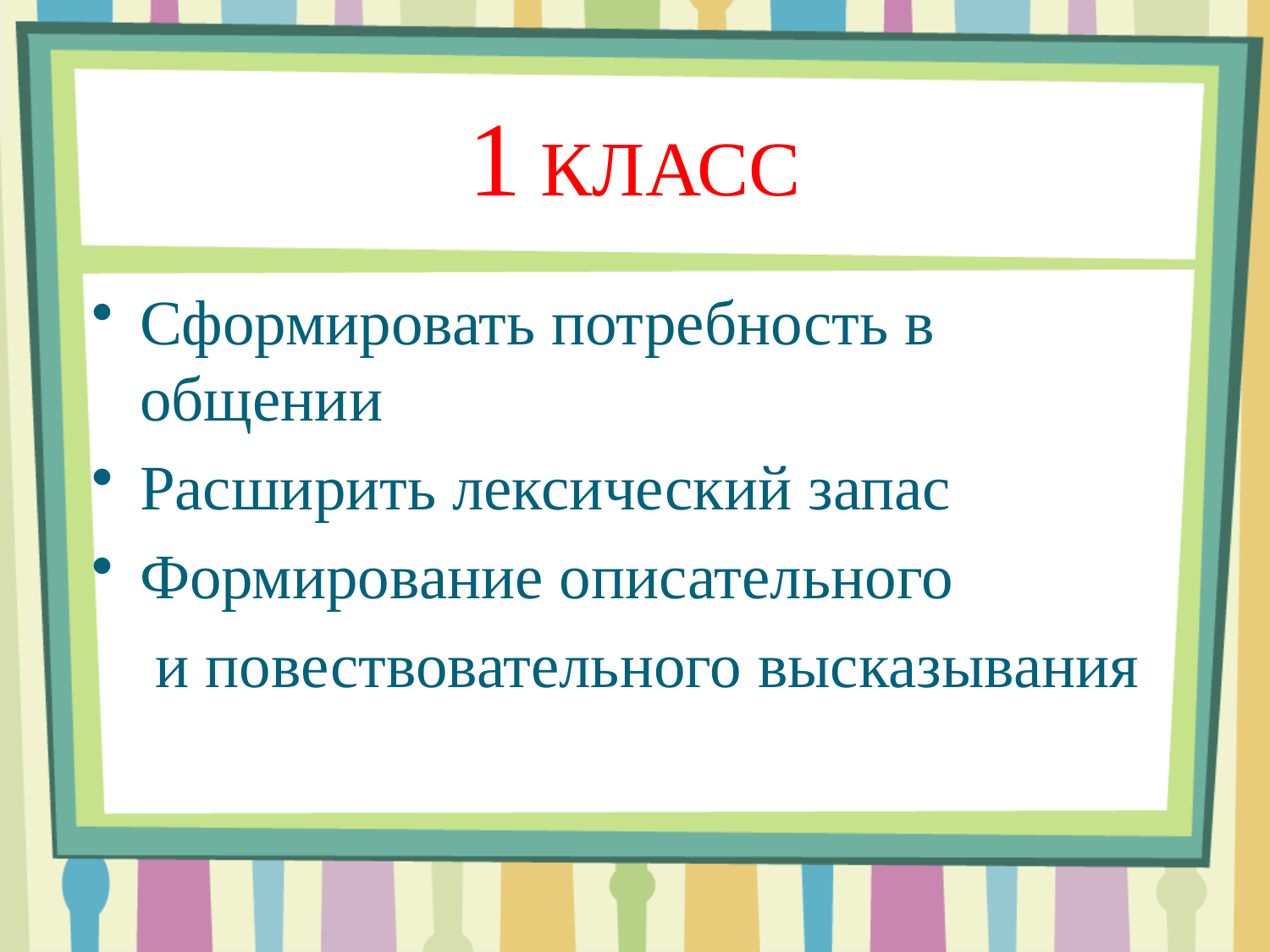

# 1 КЛАСС
Сформировать потребность в общении
Расширить лексический запас
Формирование описательного
    и повествовательного высказывания